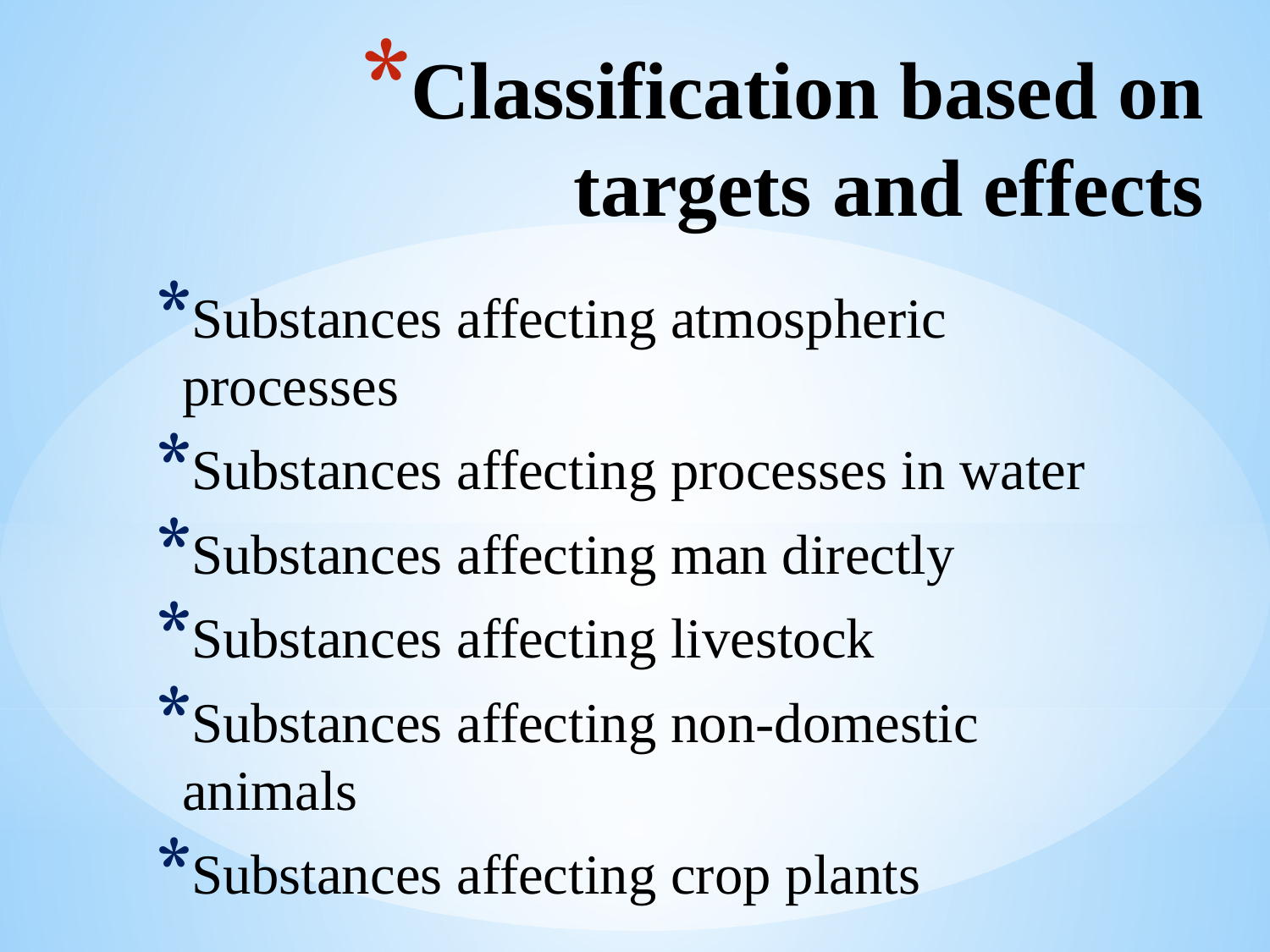

# Classification based on targets and effects
Substances affecting atmospheric processes
Substances affecting processes in water
Substances affecting man directly
Substances affecting livestock
Substances affecting non-domestic animals
Substances affecting crop plants